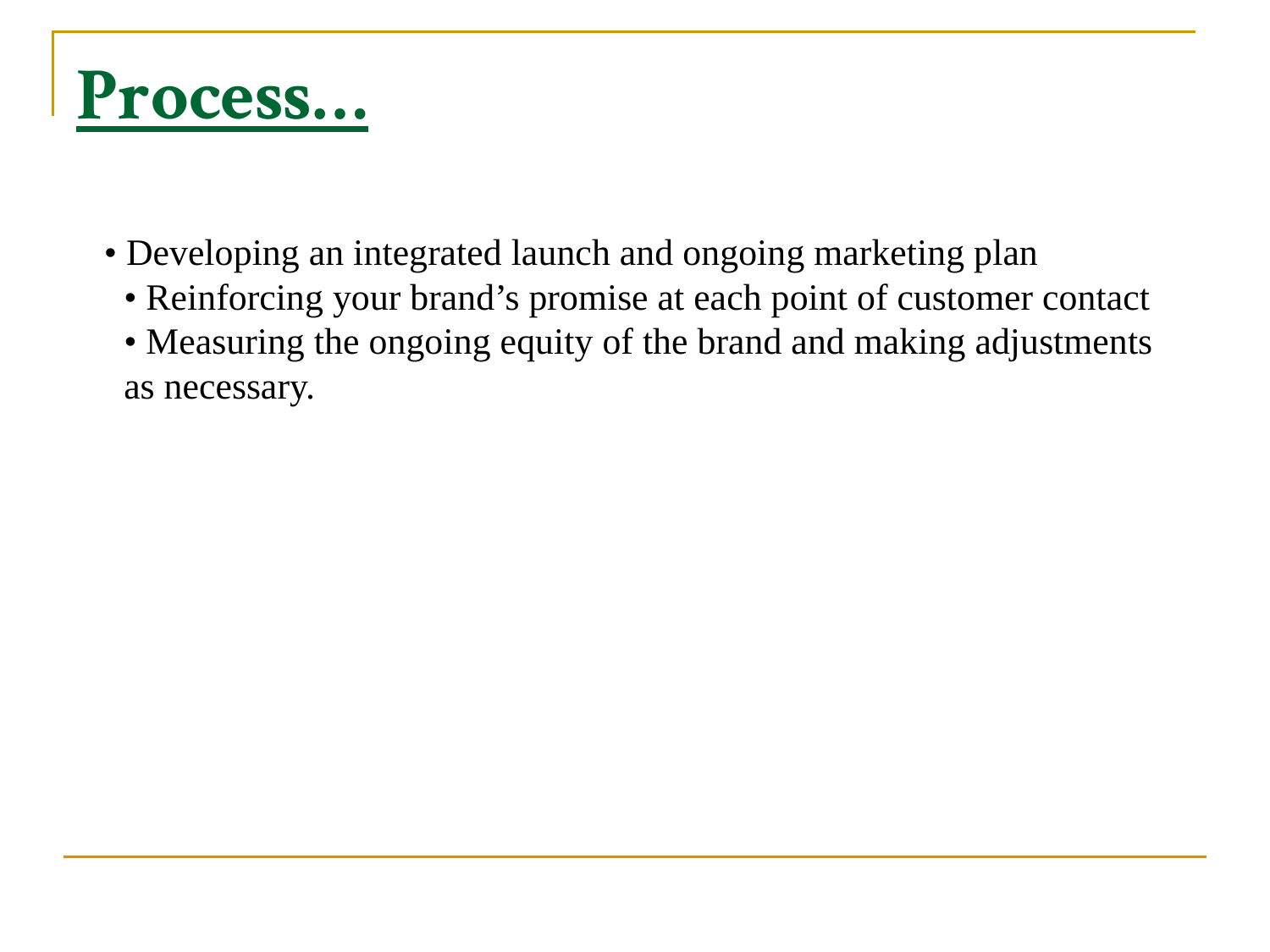

# Process…
   • Developing an integrated launch and ongoing marketing plan
• Reinforcing your brand’s promise at each point of customer contact
• Measuring the ongoing equity of the brand and making adjustments as necessary.